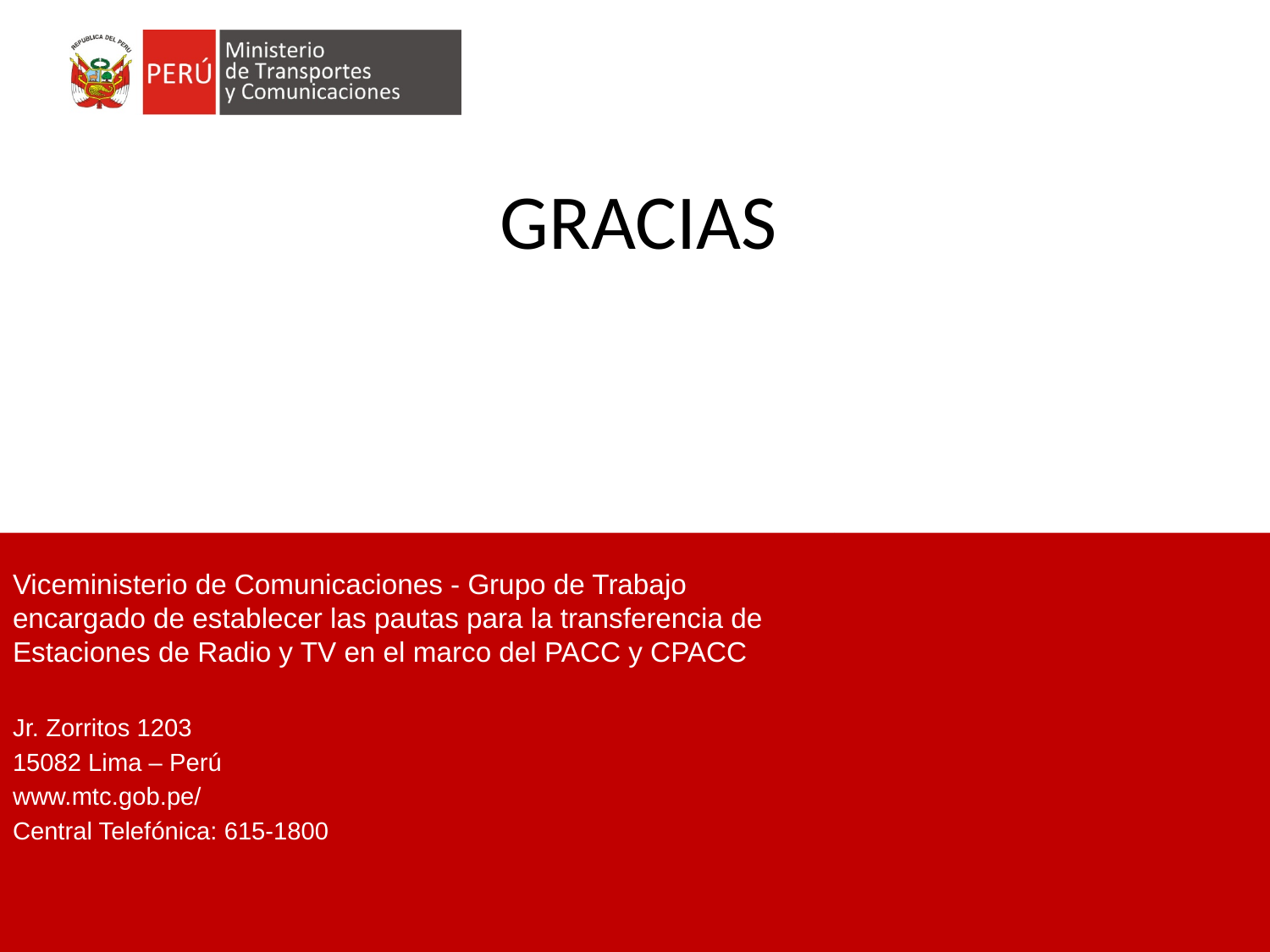

# GRACIAS

Viceministerio de Comunicaciones - Grupo de Trabajo encargado de establecer las pautas para la transferencia de Estaciones de Radio y TV en el marco del PACC y CPACC

Jr. Zorritos 1203
15082 Lima – Perú
www.mtc.gob.pe/
Central Telefónica: 615-1800